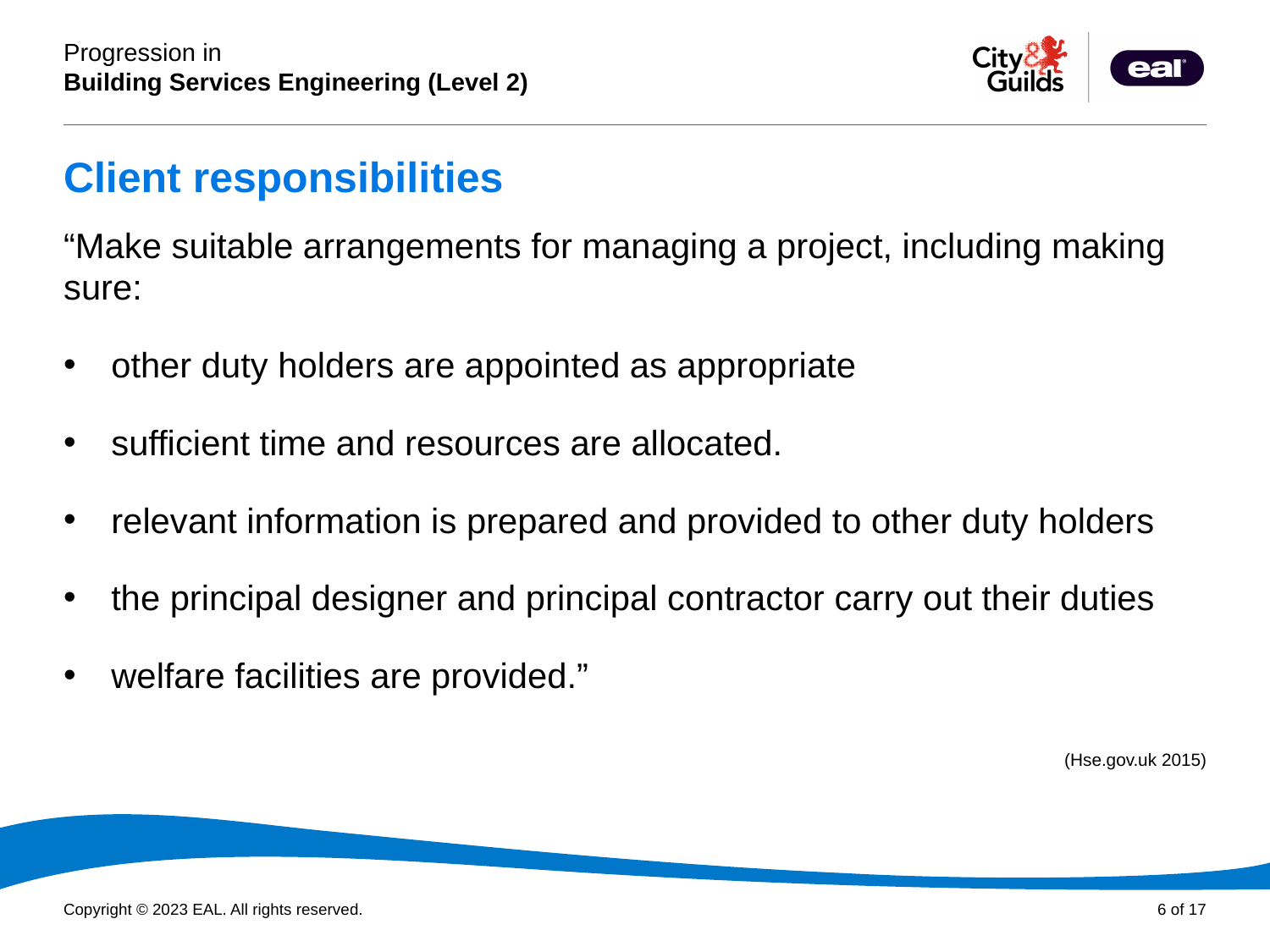

# Client responsibilities
“Make suitable arrangements for managing a project, including making sure:
other duty holders are appointed as appropriate
sufficient time and resources are allocated.
relevant information is prepared and provided to other duty holders
the principal designer and principal contractor carry out their duties
welfare facilities are provided.”
						(Hse.gov.uk 2015)